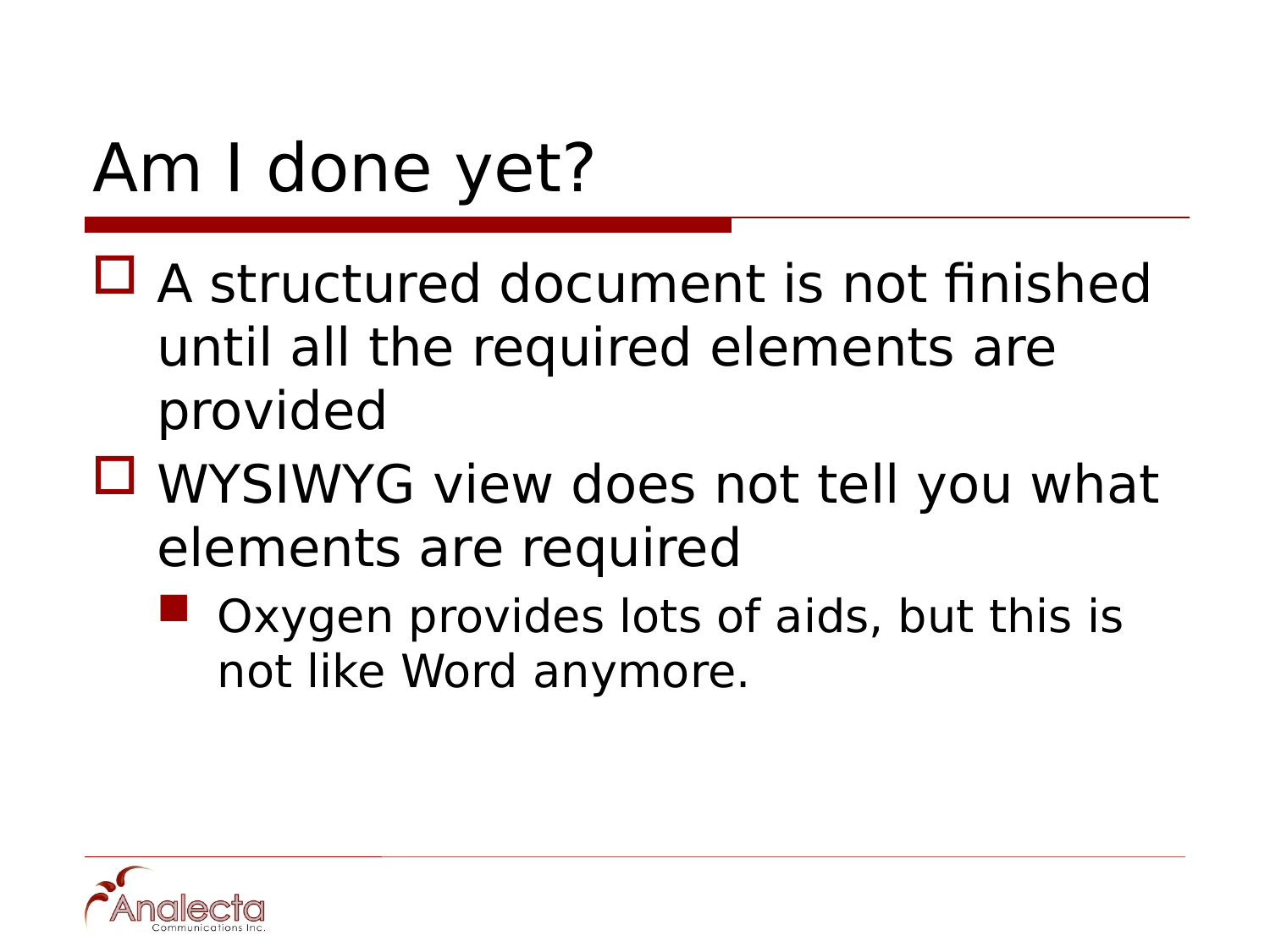

# Am I done yet?
A structured document is not finished until all the required elements are provided
WYSIWYG view does not tell you what elements are required
Oxygen provides lots of aids, but this is not like Word anymore.